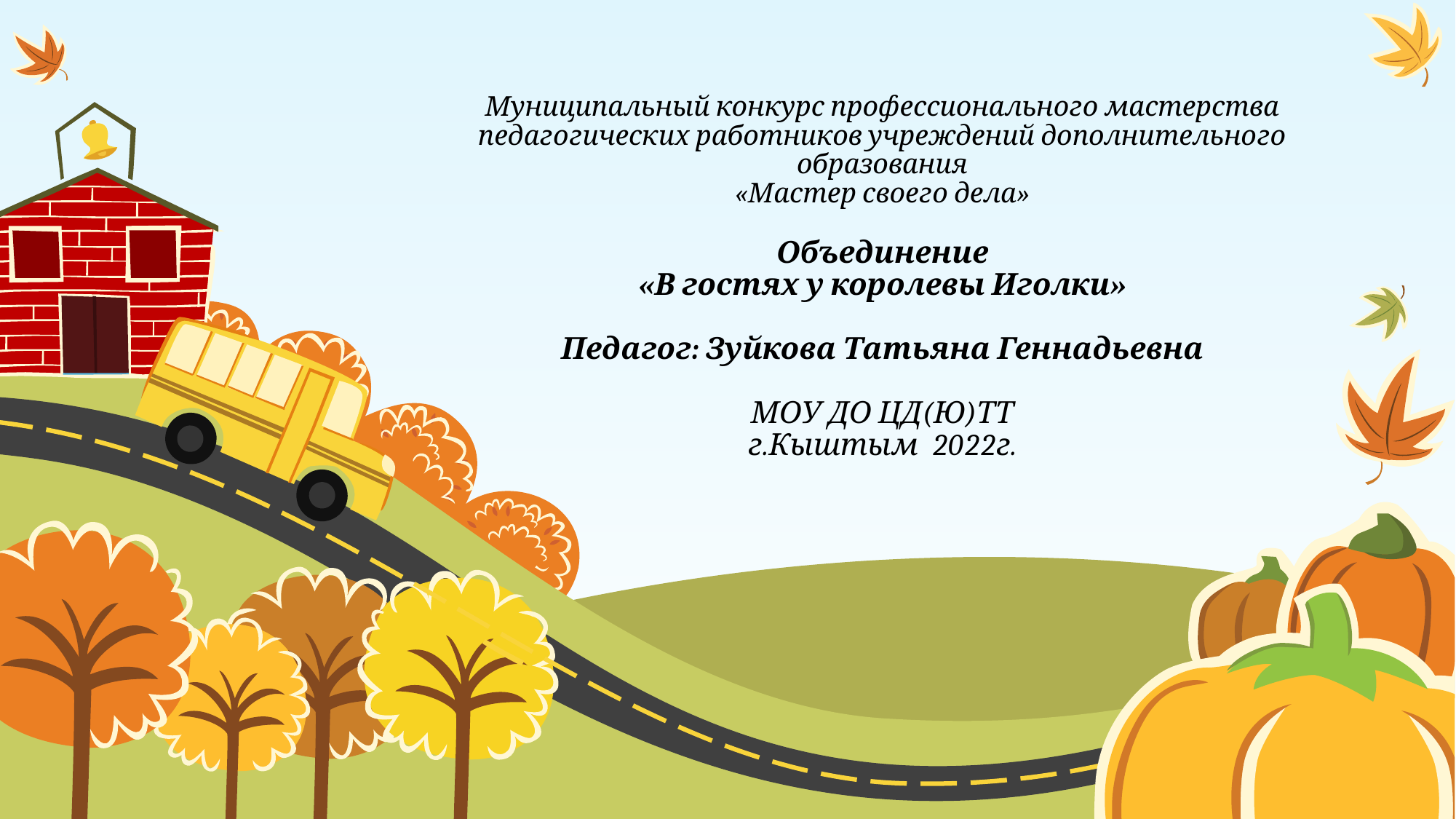

# Муниципальный конкурс профессионального мастерства педагогических работников учреждений дополнительного образования «Мастер своего дела» Объединение «В гостях у королевы Иголки» Педагог: Зуйкова Татьяна Геннадьевна МОУ ДО ЦД(Ю)ТТ г.Кыштым  2022г.